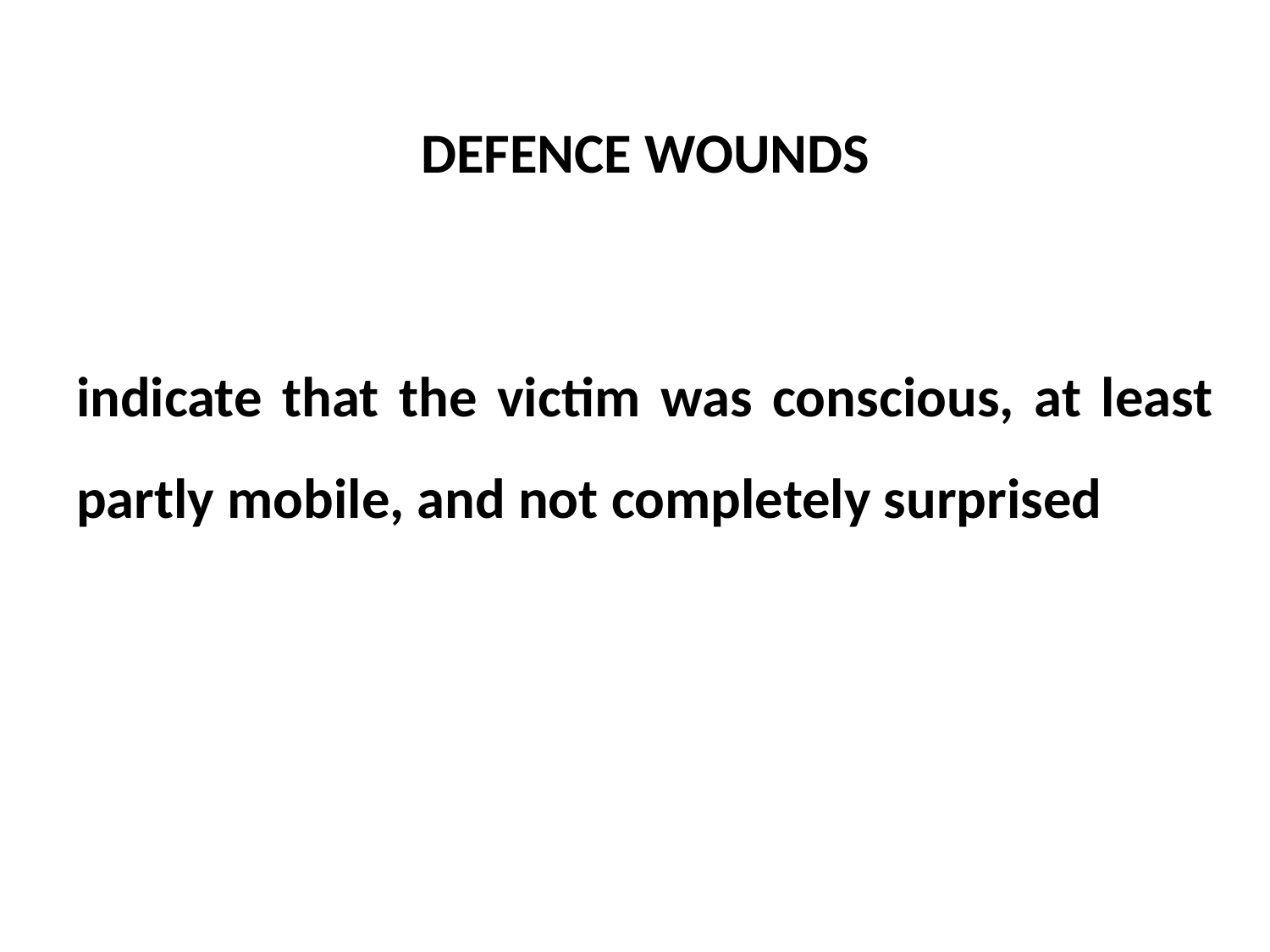

DEFENCE WOUNDS

indicate that the victim was conscious, at least partly mobile, and not completely surprised